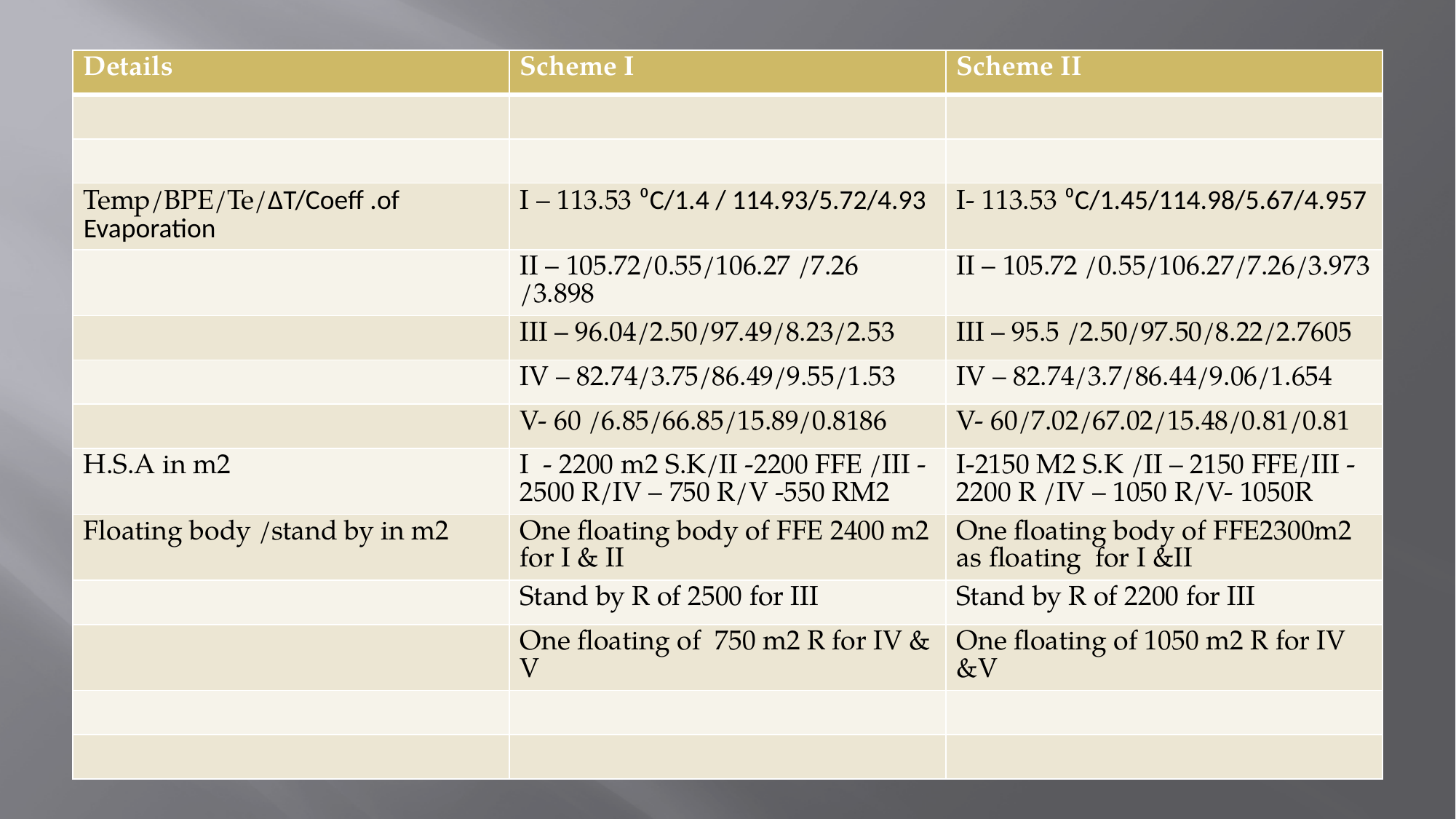

| Details | Scheme I | Scheme II |
| --- | --- | --- |
|  |  |  |
|  |  |  |
| Temp/BPE/Te/∆T/Coeff .of Evaporation | I – 113.53 ⁰C/1.4 / 114.93/5.72/4.93 | I- 113.53 ⁰C/1.45/114.98/5.67/4.957 |
|  | II – 105.72/0.55/106.27 /7.26 /3.898 | II – 105.72 /0.55/106.27/7.26/3.973 |
|  | III – 96.04/2.50/97.49/8.23/2.53 | III – 95.5 /2.50/97.50/8.22/2.7605 |
|  | IV – 82.74/3.75/86.49/9.55/1.53 | IV – 82.74/3.7/86.44/9.06/1.654 |
|  | V- 60 /6.85/66.85/15.89/0.8186 | V- 60/7.02/67.02/15.48/0.81/0.81 |
| H.S.A in m2 | I - 2200 m2 S.K/II -2200 FFE /III -2500 R/IV – 750 R/V -550 RM2 | I-2150 M2 S.K /II – 2150 FFE/III -2200 R /IV – 1050 R/V- 1050R |
| Floating body /stand by in m2 | One floating body of FFE 2400 m2 for I & II | One floating body of FFE2300m2 as floating for I &II |
|  | Stand by R of 2500 for III | Stand by R of 2200 for III |
|  | One floating of 750 m2 R for IV & V | One floating of 1050 m2 R for IV &V |
|  |  |  |
|  |  |  |